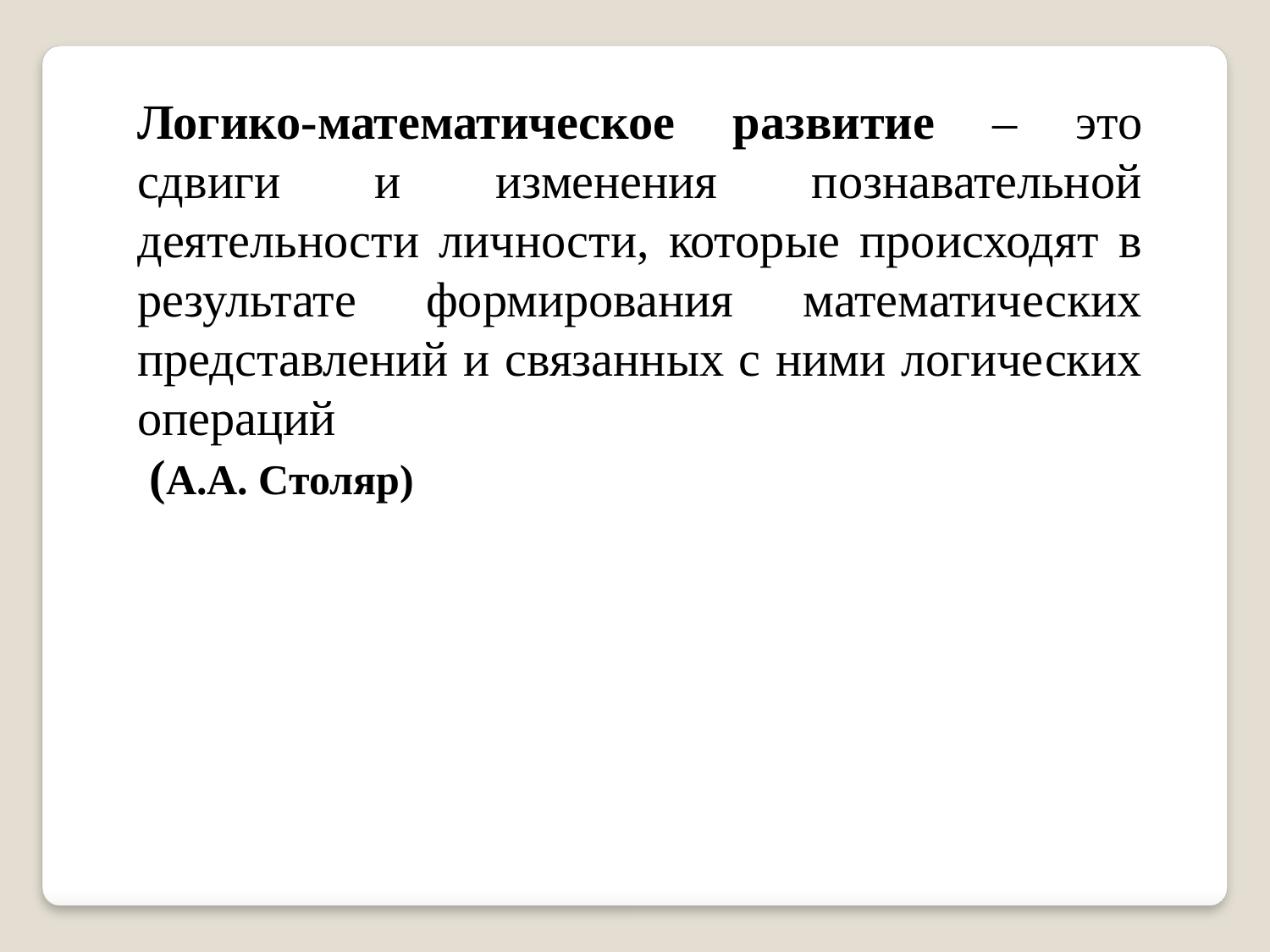

Логико-математическое развитие – это сдвиги и изменения познавательной деятельности личности, которые происходят в результате формирования математических представлений и связанных с ними логических операций
 (А.А. Столяр)